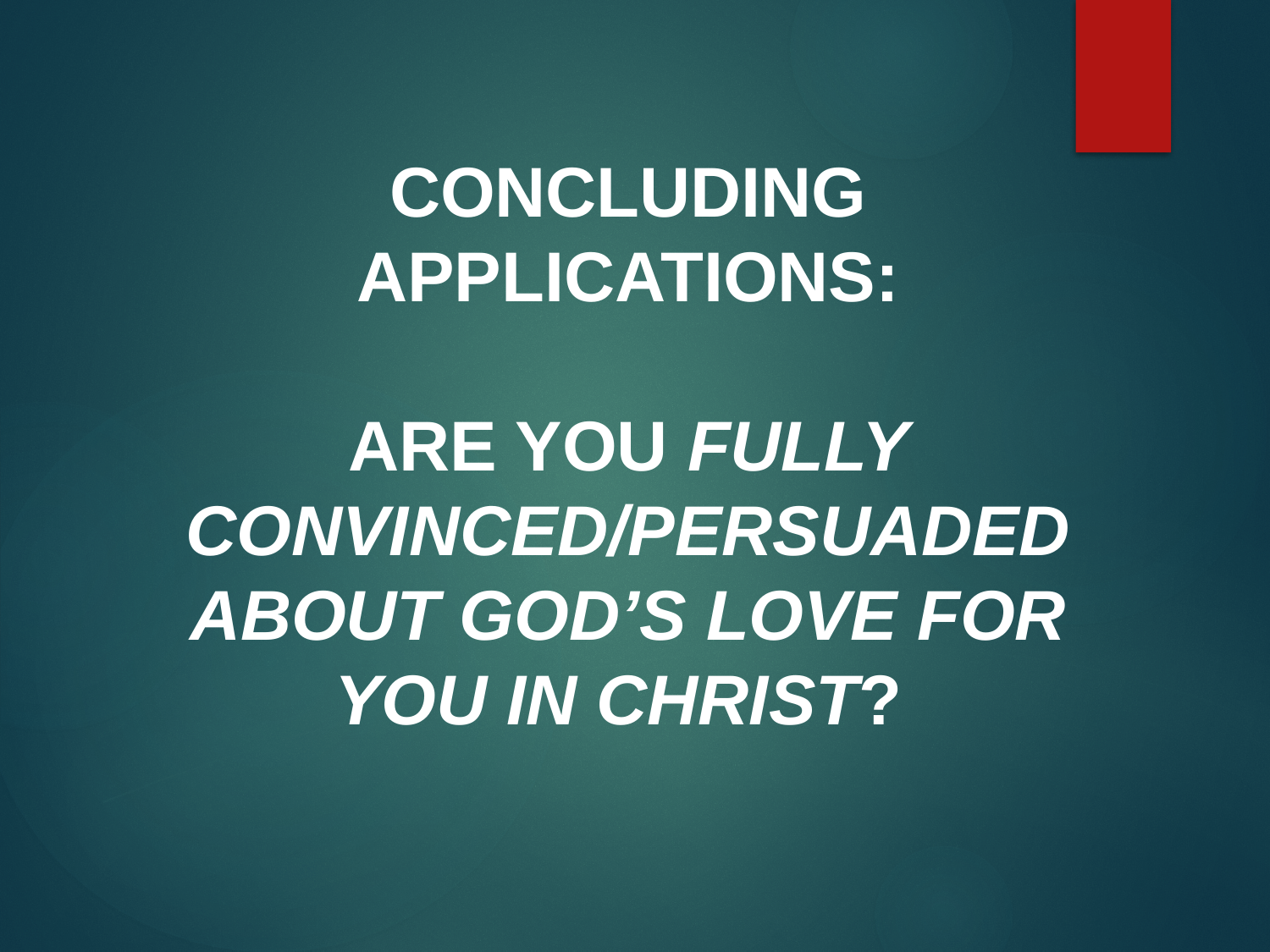

CONCLUDING APPLICATIONS:

ARE YOU FULLY CONVINCED/PERSUADED ABOUT GOD’S LOVE FOR YOU IN CHRIST?